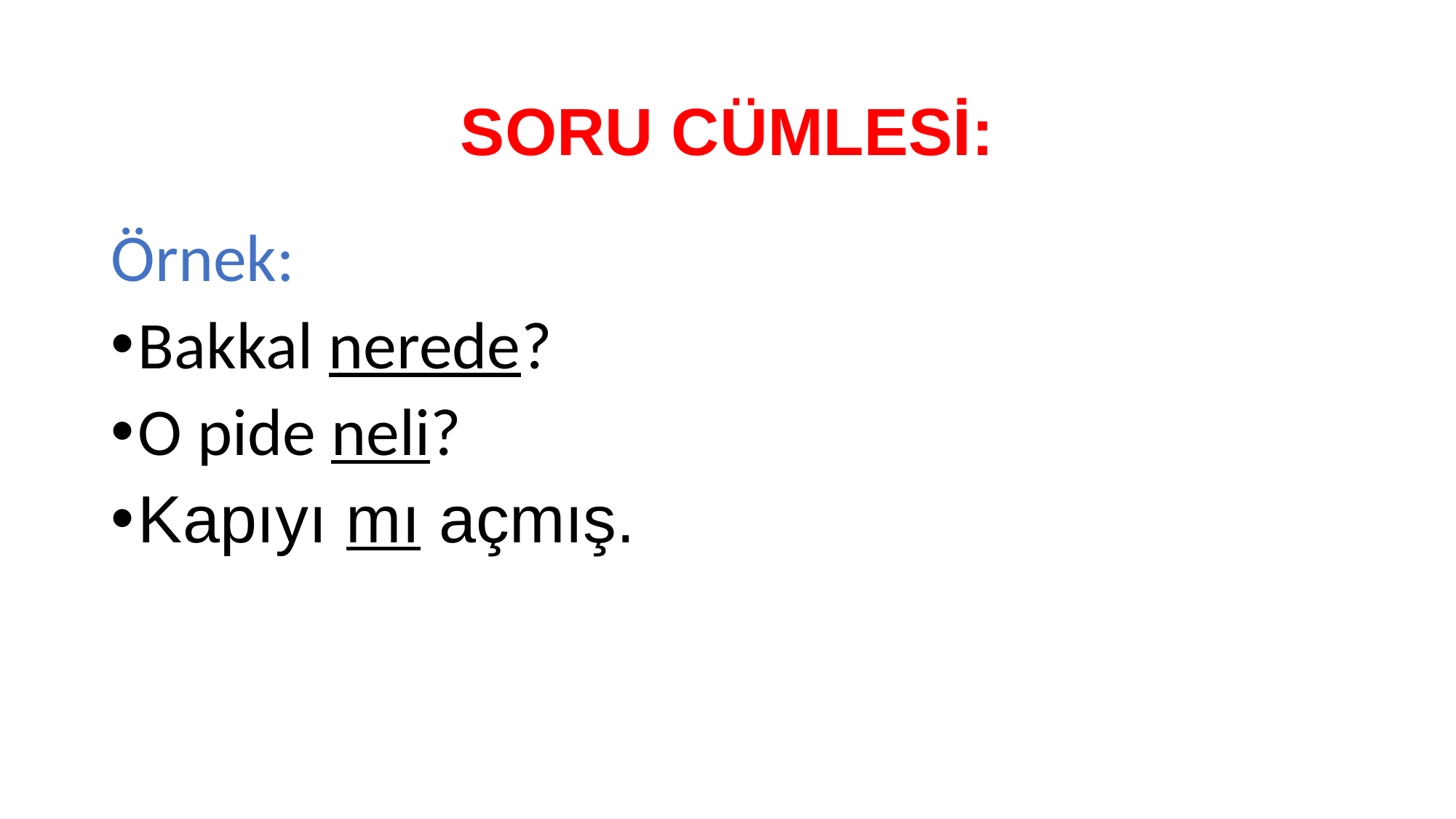

# SORU CÜMLESİ:
Örnek:
Bakkal nerede?
O pide neli?
Kapıyı mı açmış.